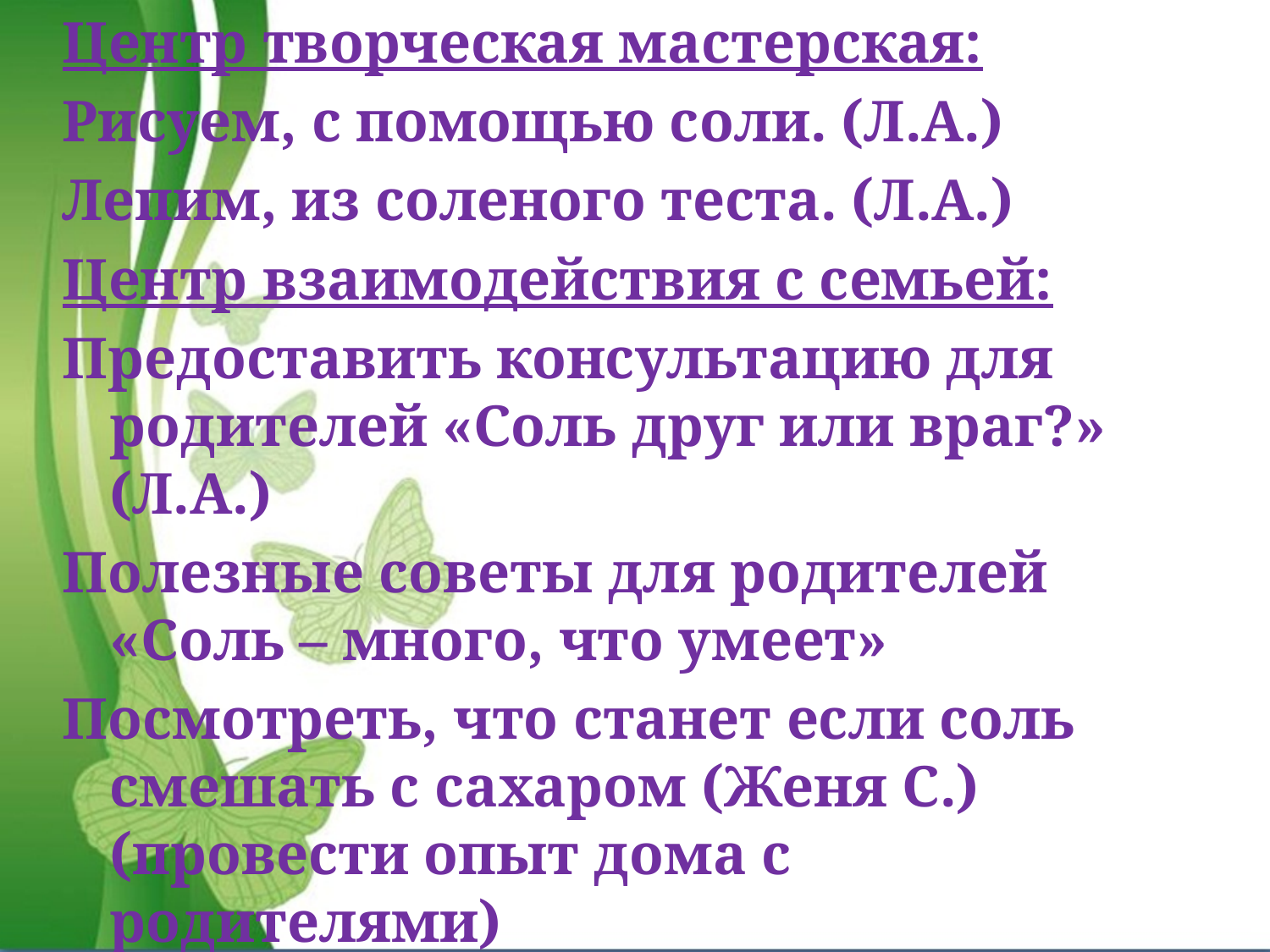

Центр творческая мастерская:
Рисуем, с помощью соли. (Л.А.)
Лепим, из соленого теста. (Л.А.)
Центр взаимодействия с семьей:
Предоставить консультацию для родителей «Соль друг или враг?» (Л.А.)
Полезные советы для родителей «Соль – много, что умеет»
Посмотреть, что станет если соль смешать с сахаром (Женя С.) (провести опыт дома с родителями)